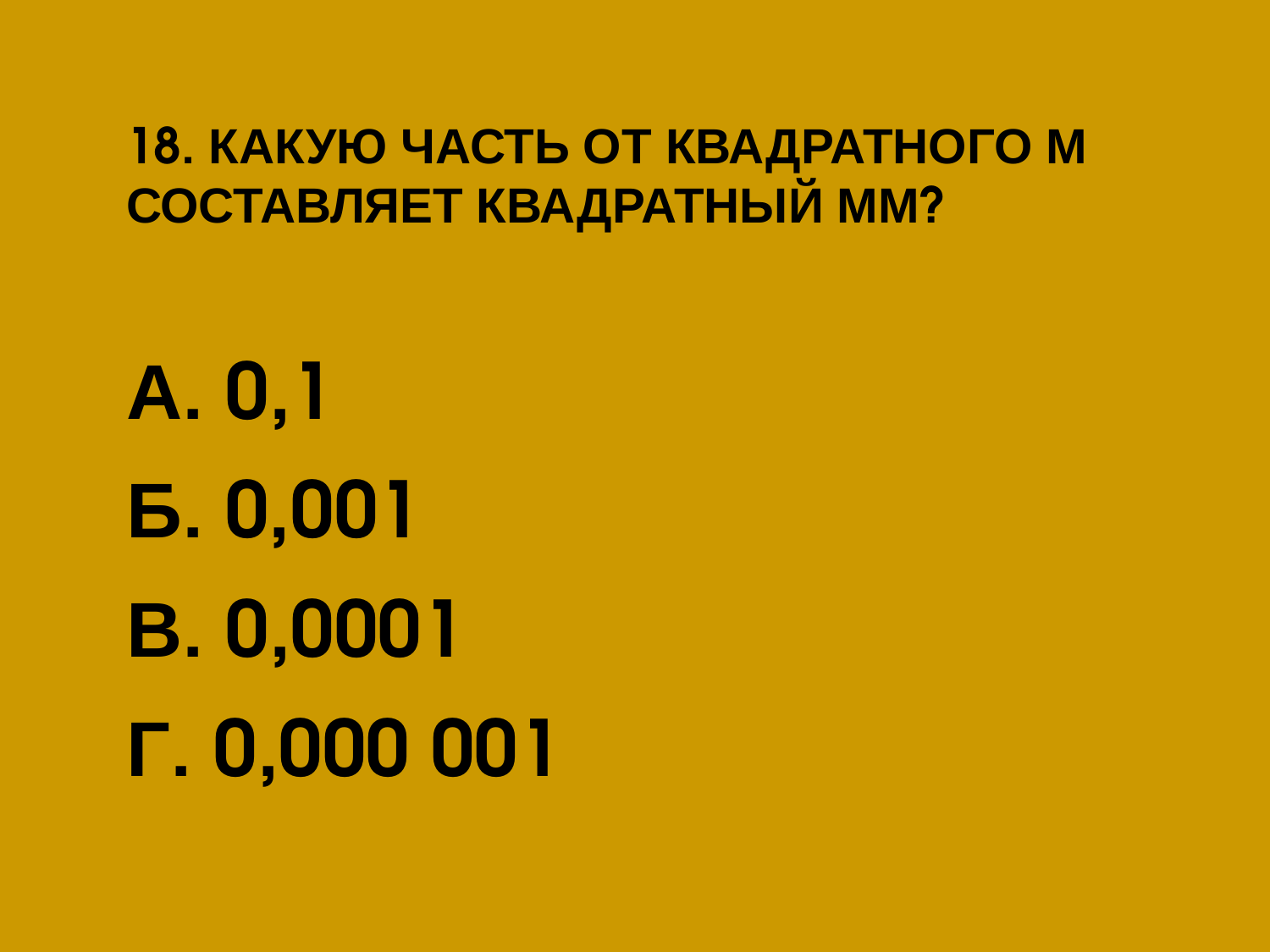

# 18. Какую часть от квадратного м составляет квадратный мм?
А. 0,1
Б. 0,001
В. 0,0001
Г. 0,000 001